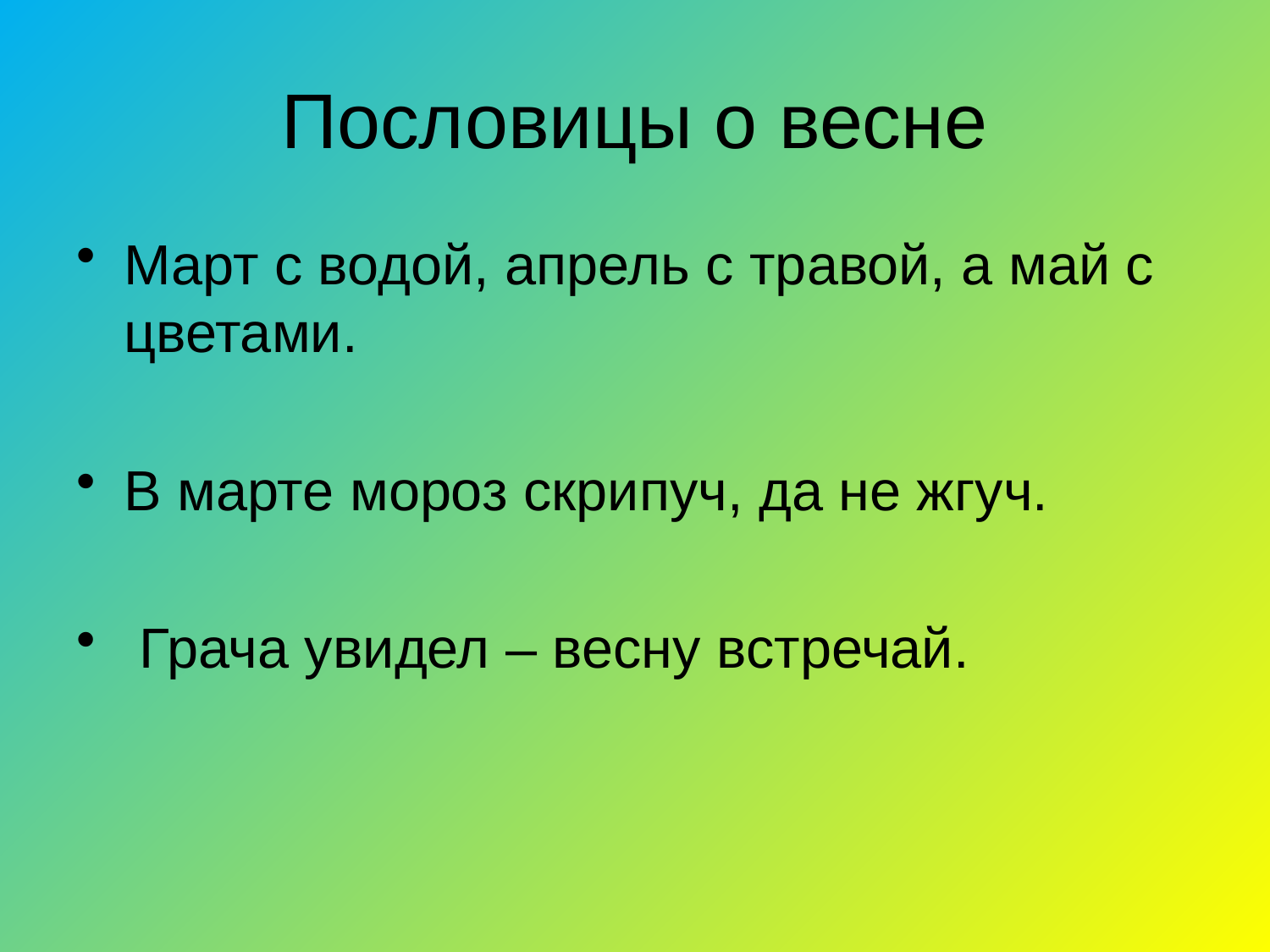

# Пословицы о весне
Март с водой, апрель с травой, а май с цветами.

В марте мороз скрипуч, да не жгуч.

 Грача увидел – весну встречай.